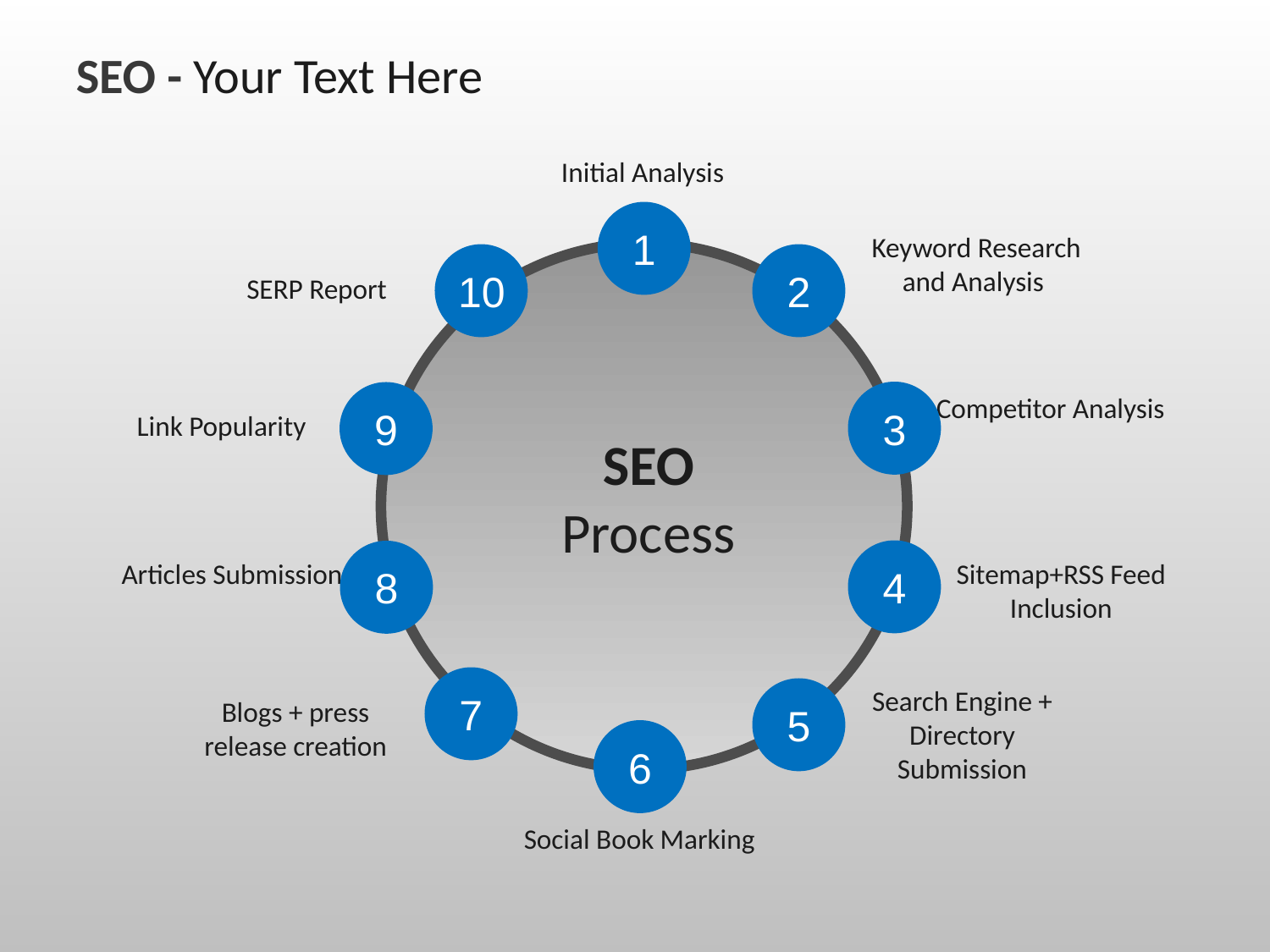

SEO - Your Text Here
Initial Analysis
1
Keyword Research and Analysis

10

2
SERP Report
3
9
Competitor Analysis
Link Popularity
SEO Process
4
8
Articles Submission
Sitemap+RSS Feed Inclusion
7
Search Engine + Directory Submission
5
Blogs + press release creation
6
Social Book Marking